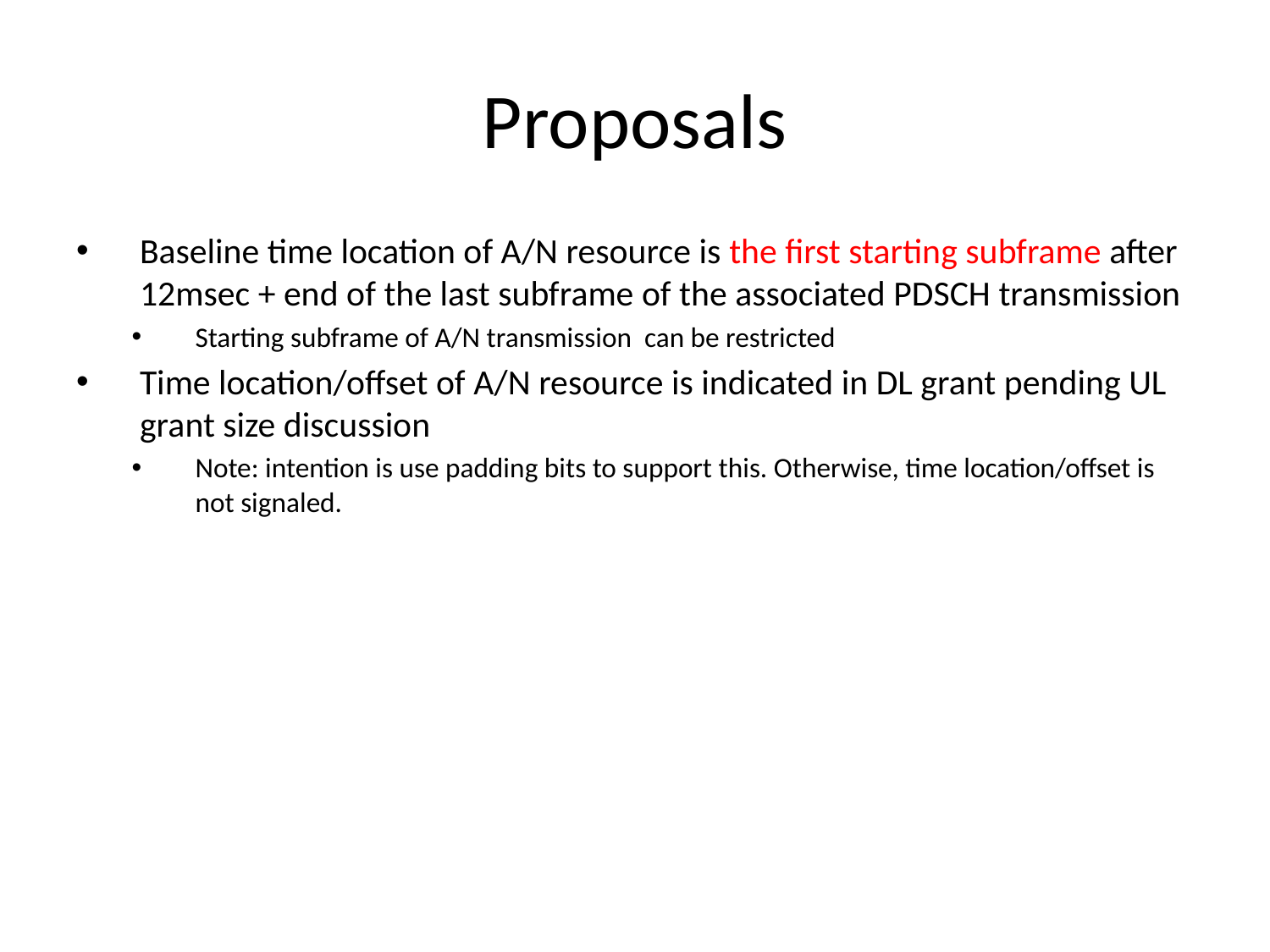

# Proposals
Baseline time location of A/N resource is the first starting subframe after 12msec + end of the last subframe of the associated PDSCH transmission
Starting subframe of A/N transmission  can be restricted
Time location/offset of A/N resource is indicated in DL grant pending UL grant size discussion
Note: intention is use padding bits to support this. Otherwise, time location/offset is not signaled.